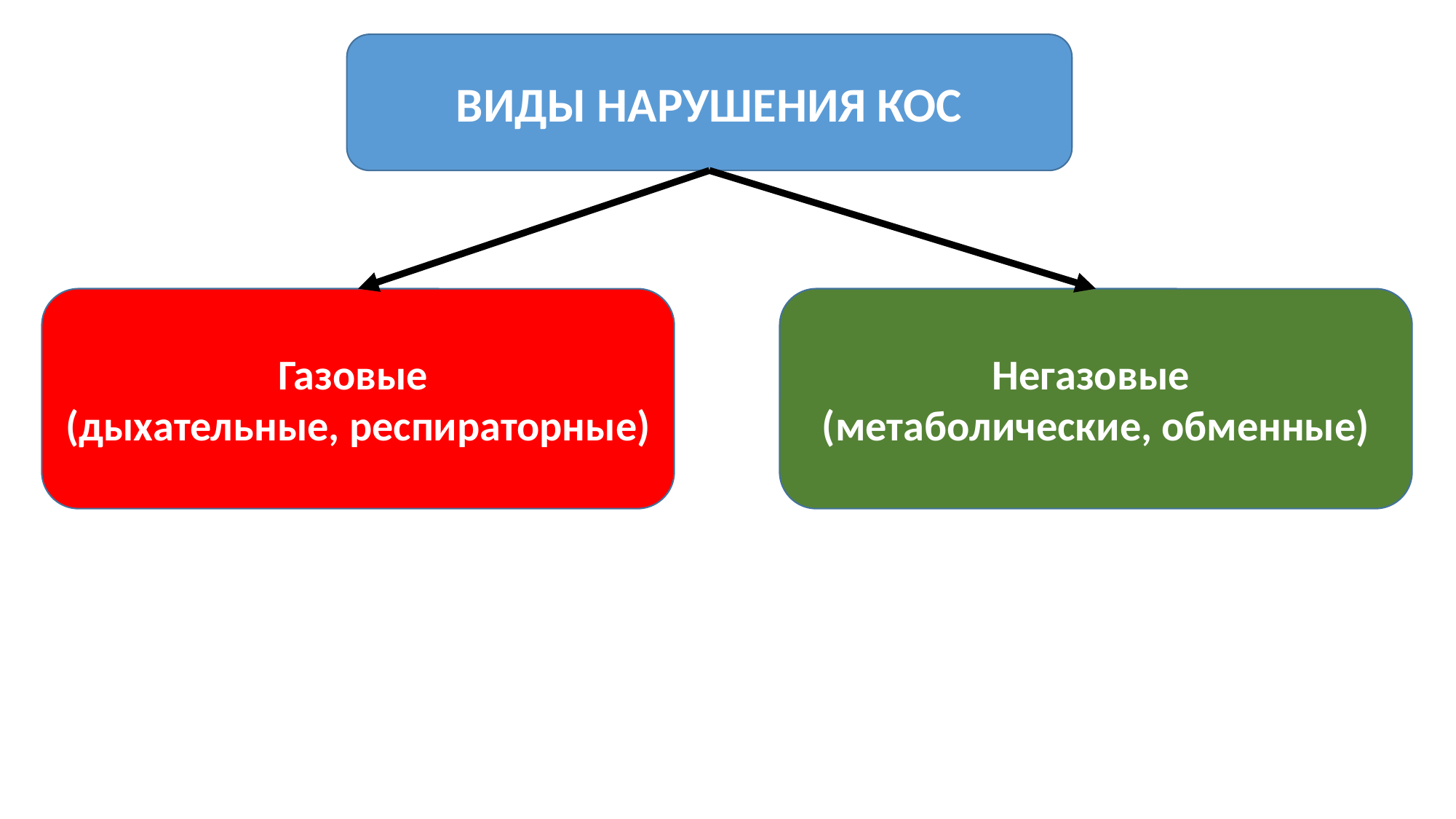

ВИДЫ НАРУШЕНИЯ КОС
Газовые
(дыхательные, респираторные)
Негазовые
(метаболические, обменные)